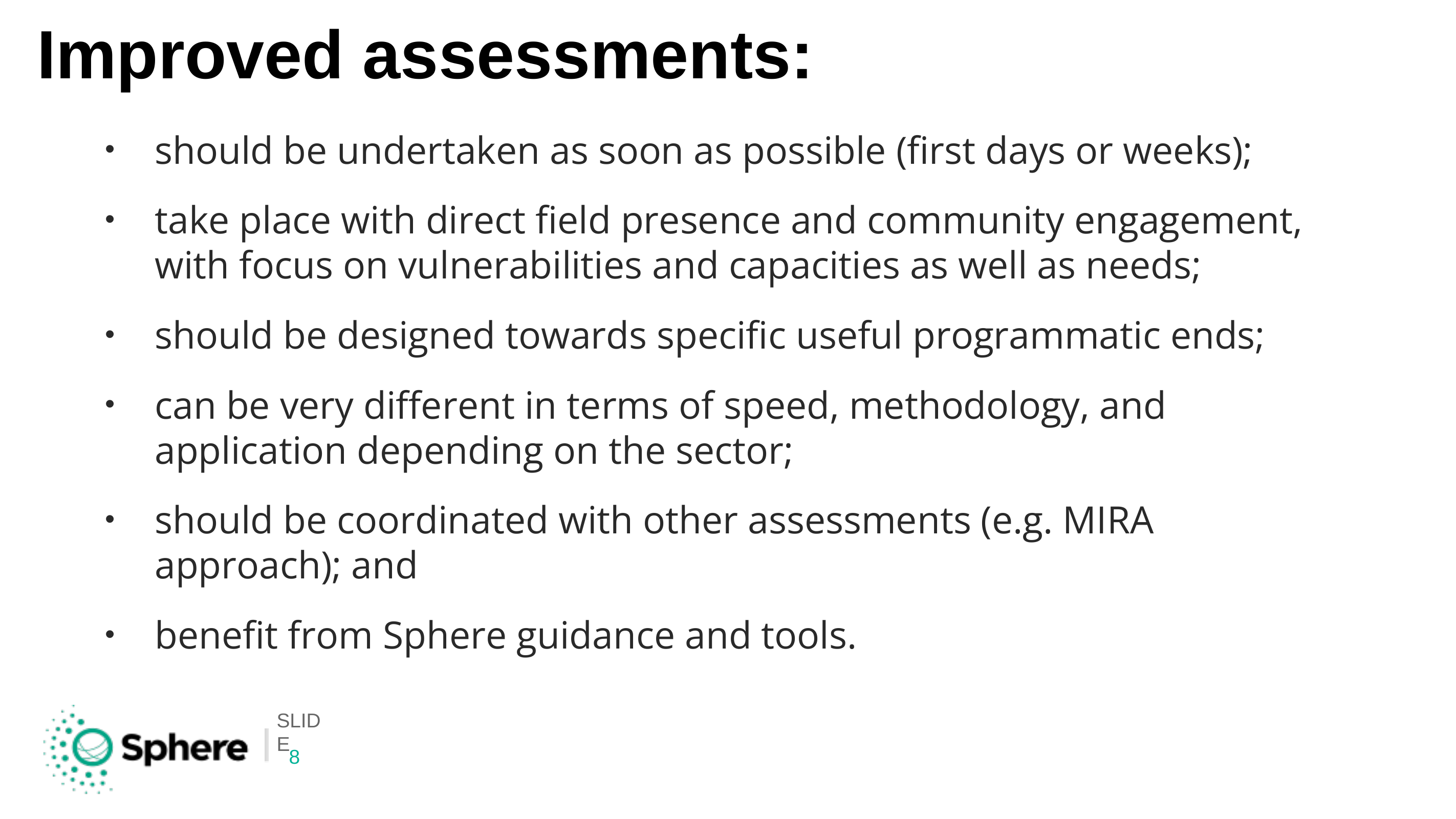

# Improved assessments:
should be undertaken as soon as possible (first days or weeks);
take place with direct field presence and community engagement, with focus on vulnerabilities and capacities as well as needs;
should be designed towards specific useful programmatic ends;
can be very different in terms of speed, methodology, and application depending on the sector;
should be coordinated with other assessments (e.g. MIRA approach); and
benefit from Sphere guidance and tools.

8